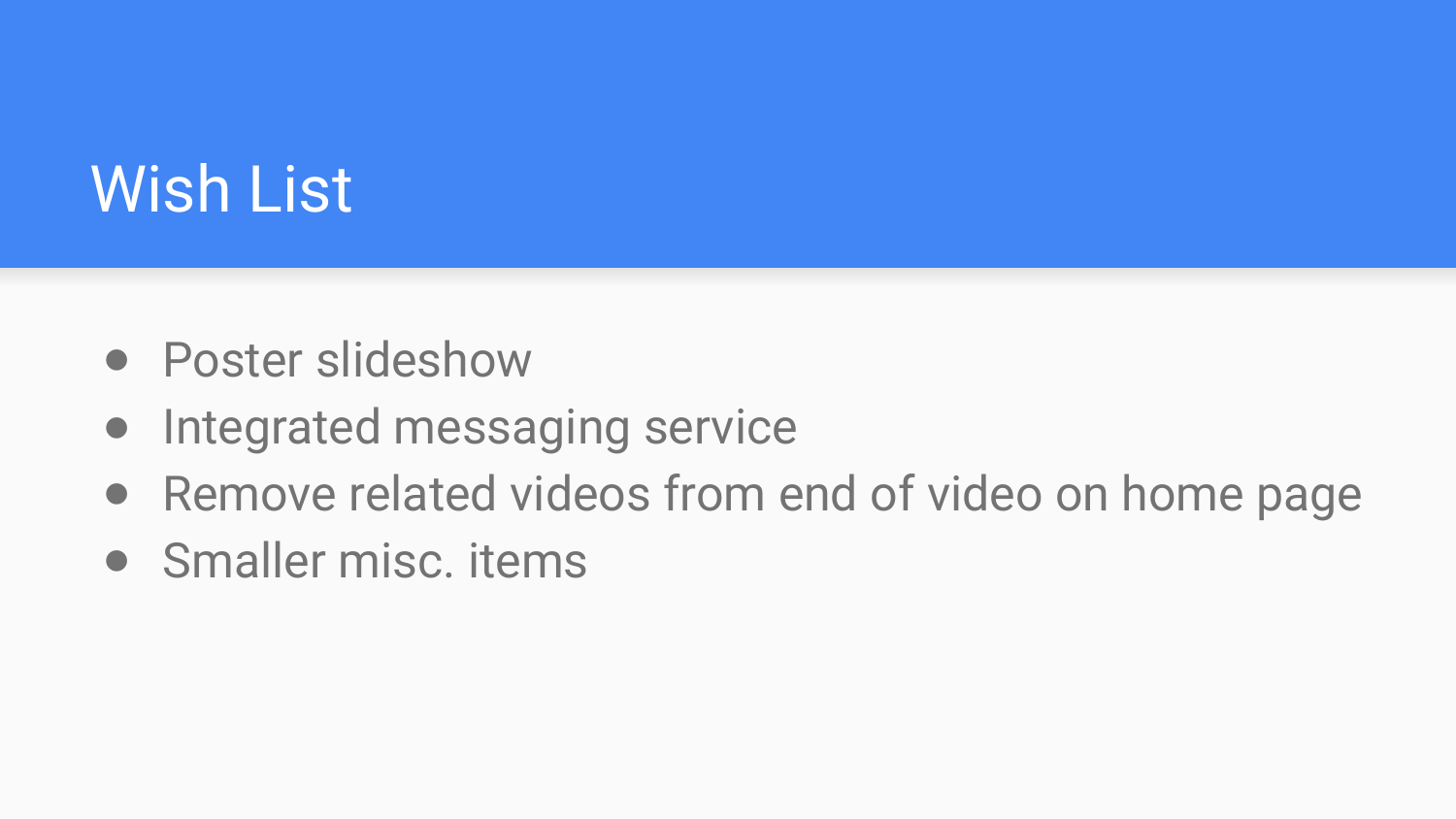

# Wish List
Poster slideshow
Integrated messaging service
Remove related videos from end of video on home page
Smaller misc. items